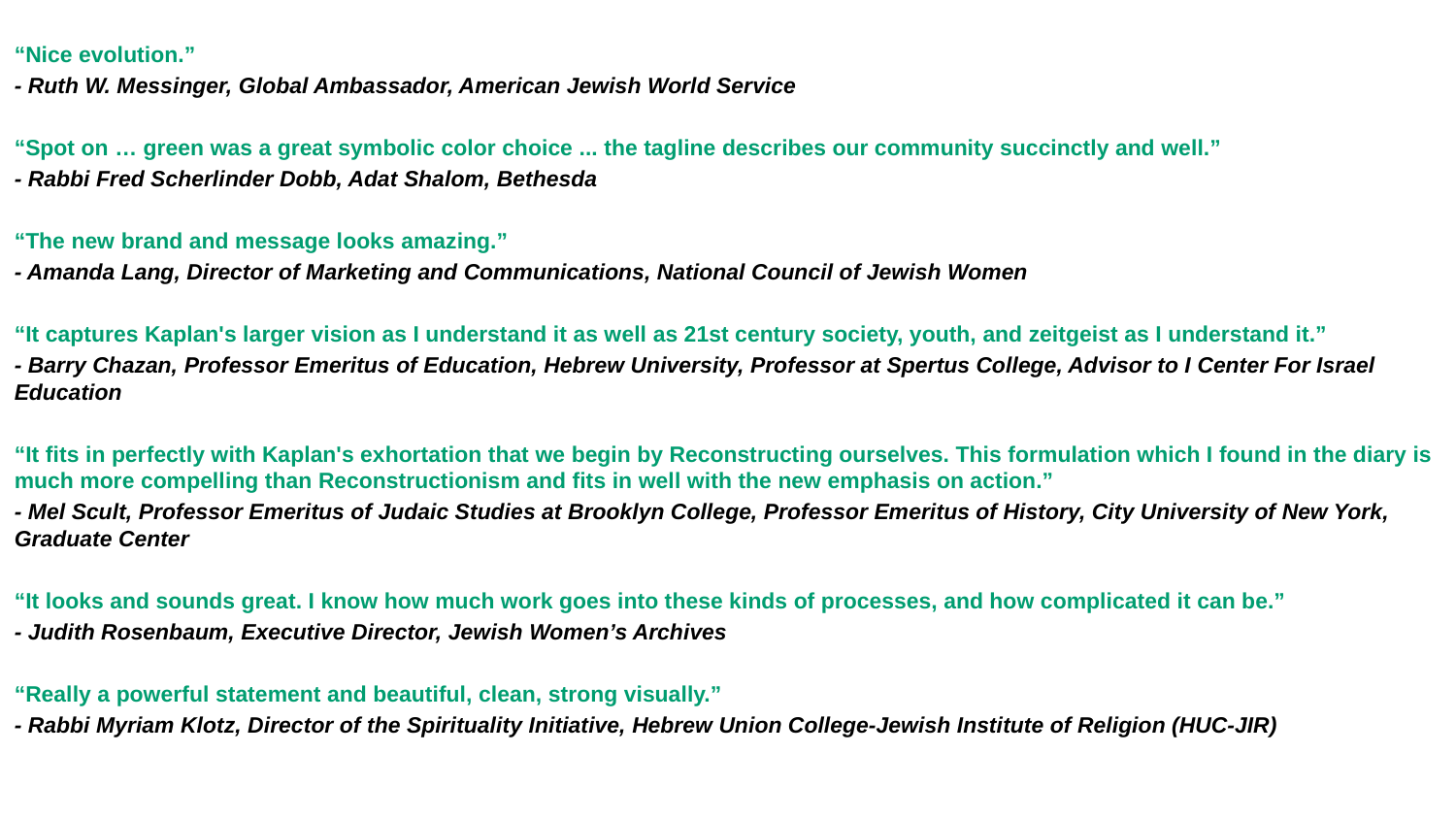

“Nice evolution.”
- Ruth W. Messinger, Global Ambassador, American Jewish World Service

“Spot on … green was a great symbolic color choice ... the tagline describes our community succinctly and well.”
- Rabbi Fred Scherlinder Dobb, Adat Shalom, Bethesda

“The new brand and message looks amazing.”
- Amanda Lang, Director of Marketing and Communications, National Council of Jewish Women

“It captures Kaplan's larger vision as I understand it as well as 21st century society, youth, and zeitgeist as I understand it.”
- Barry Chazan, Professor Emeritus of Education, Hebrew University, Professor at Spertus College, Advisor to I Center For Israel Education

“It fits in perfectly with Kaplan's exhortation that we begin by Reconstructing ourselves. This formulation which I found in the diary is much more compelling than Reconstructionism and fits in well with the new emphasis on action.”
- Mel Scult, Professor Emeritus of Judaic Studies at Brooklyn College, Professor Emeritus of History, City University of New York, Graduate Center

“It looks and sounds great. I know how much work goes into these kinds of processes, and how complicated it can be.”
- Judith Rosenbaum, Executive Director, Jewish Women’s Archives

“Really a powerful statement and beautiful, clean, strong visually.”
- Rabbi Myriam Klotz, Director of the Spirituality Initiative, Hebrew Union College-Jewish Institute of Religion (HUC-JIR)